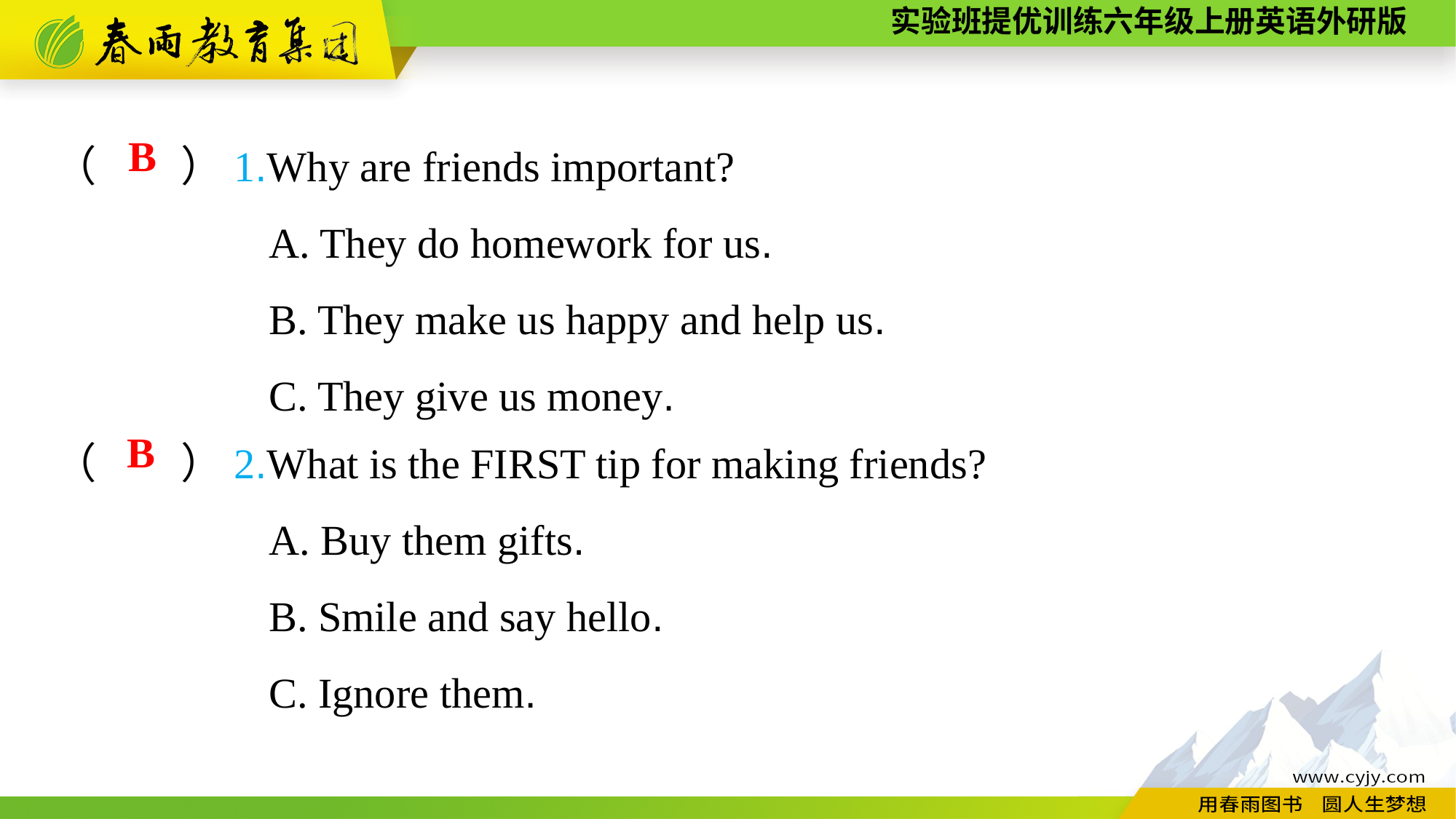

（　　）1.Why are friends important?
A. They do homework for us.
B. They make us happy and help us.
C. They give us money.
B
（　　）2.What is the FIRST tip for making friends?
A. Buy them gifts.
B. Smile and say hello.
C. Ignore them.
B